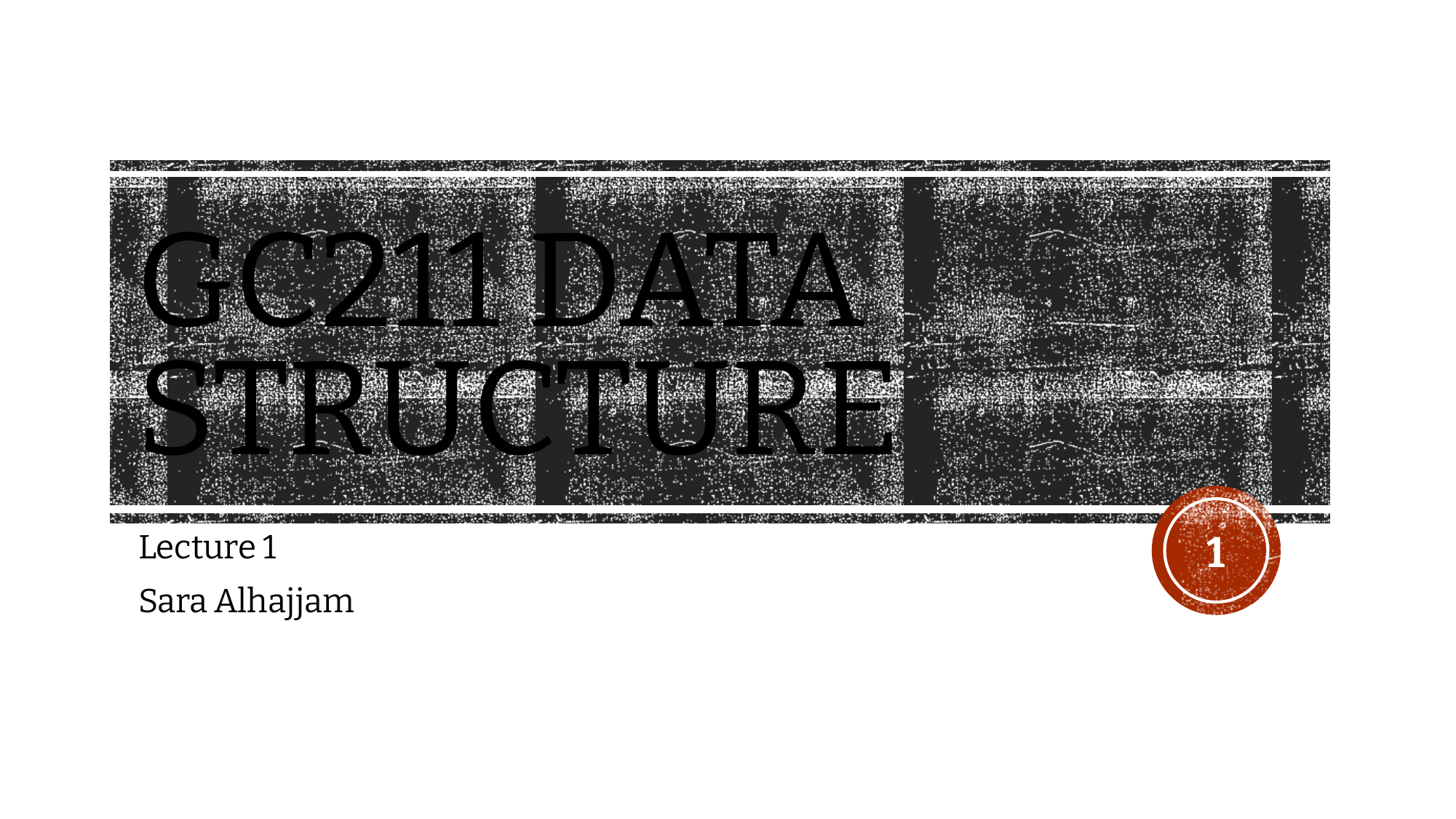

# GC211 Data Structure
1
Lecture 1
Sara Alhajjam